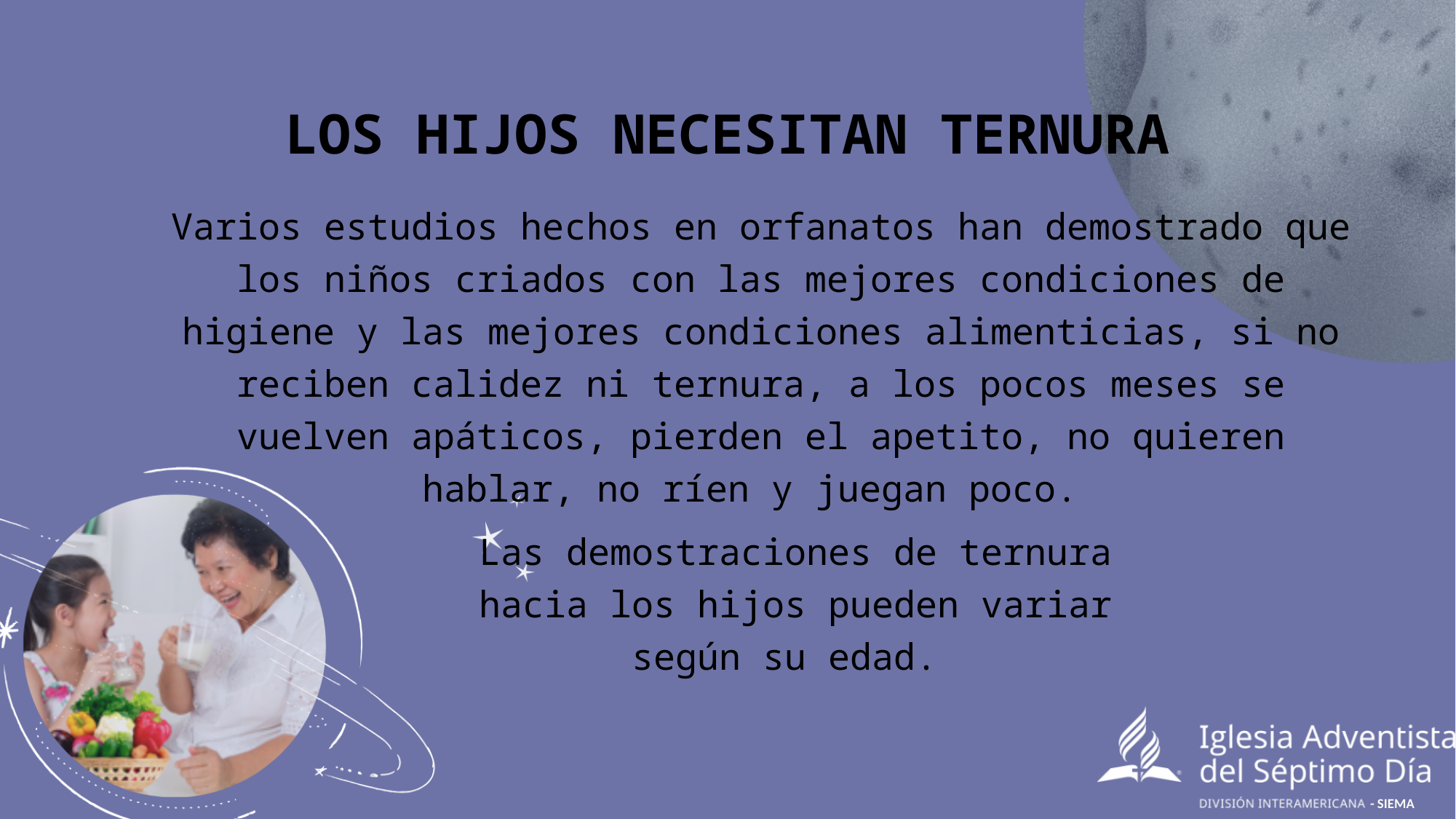

# LOS HIJOS NECESITAN TERNURA
Varios estudios hechos en orfanatos han demostrado que los niños criados con las mejores condiciones de higiene y las mejores condiciones alimenticias, si no reciben calidez ni ternura, a los pocos meses se vuelven apáticos, pierden el apetito, no quieren hablar, no ríen y juegan poco.
Las demostraciones de ternura hacia los hijos pueden variar según su edad.
 - SIEMA